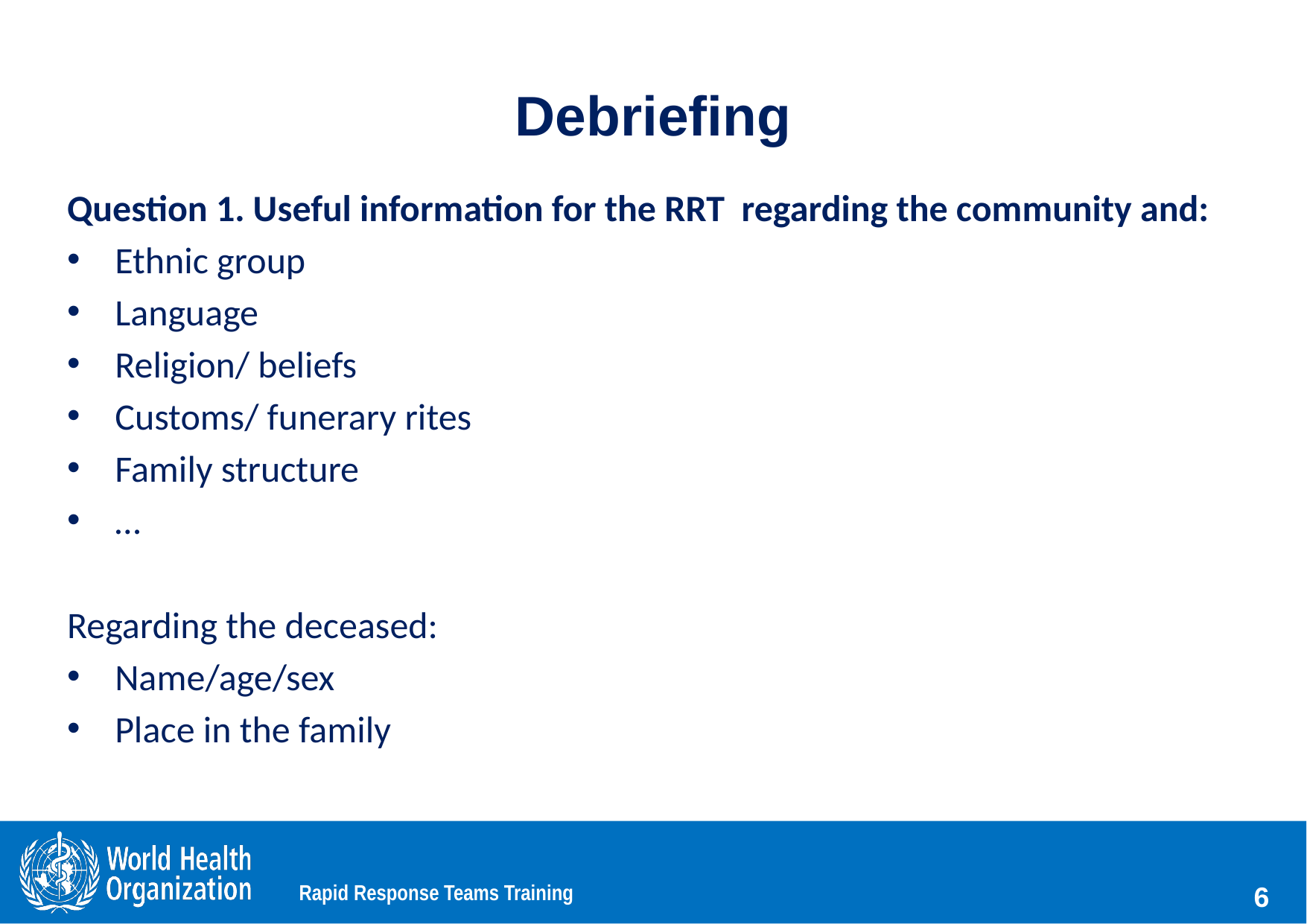

# Debriefing
Question 1. Useful information for the RRT  regarding the community and:
Ethnic group
Language
Religion/ beliefs
Customs/ funerary rites
Family structure
…

Regarding the deceased:
Name/age/sex
Place in the family